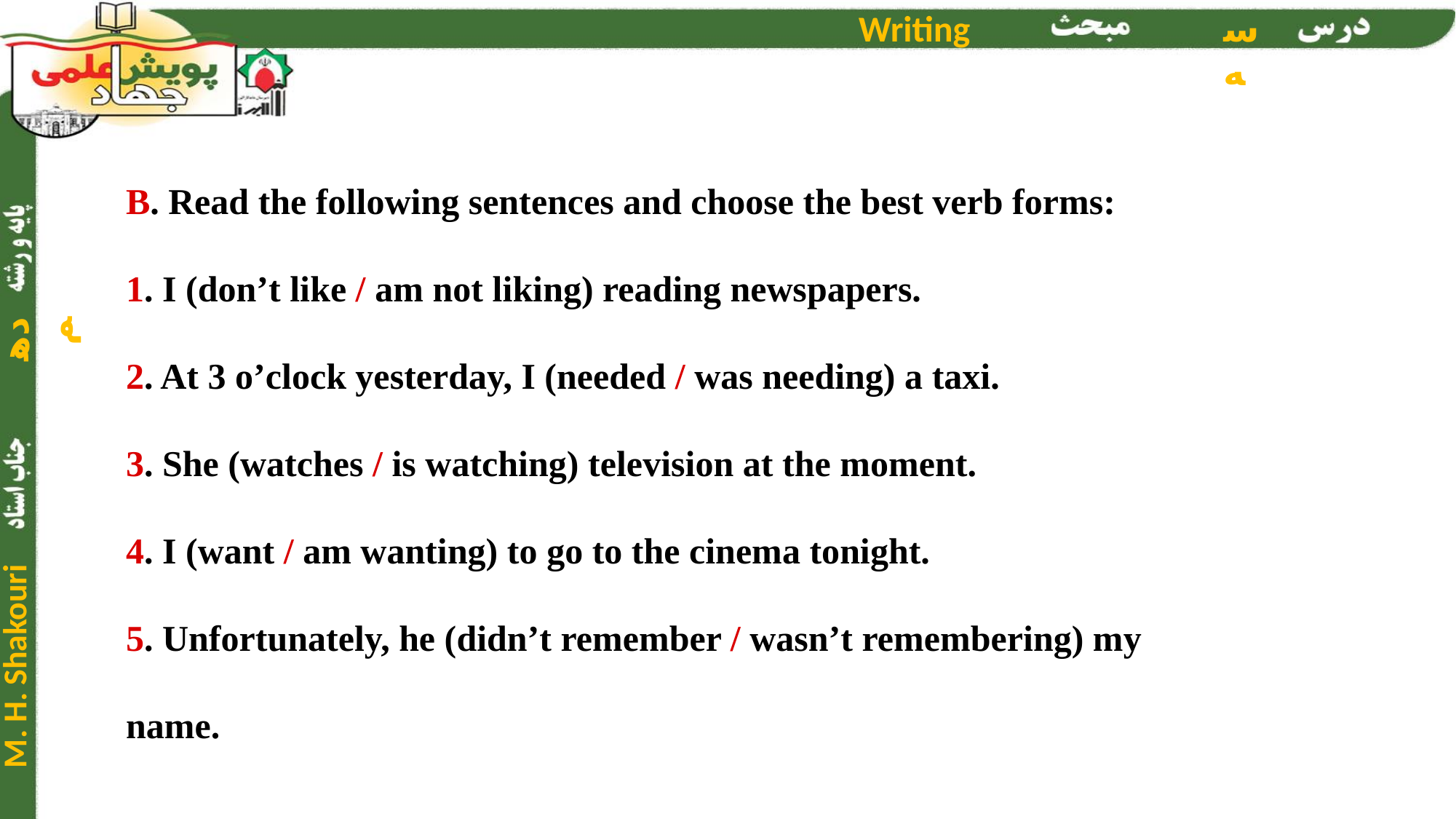

B. Read the following sentences and choose the best verb forms:
1. I (don’t like / am not liking) reading newspapers.
2. At 3 o’clock yesterday, I (needed / was needing) a taxi.
3. She (watches / is watching) television at the moment.
4. I (want / am wanting) to go to the cinema tonight.
5. Unfortunately, he (didn’t remember / wasn’t remembering) my name.